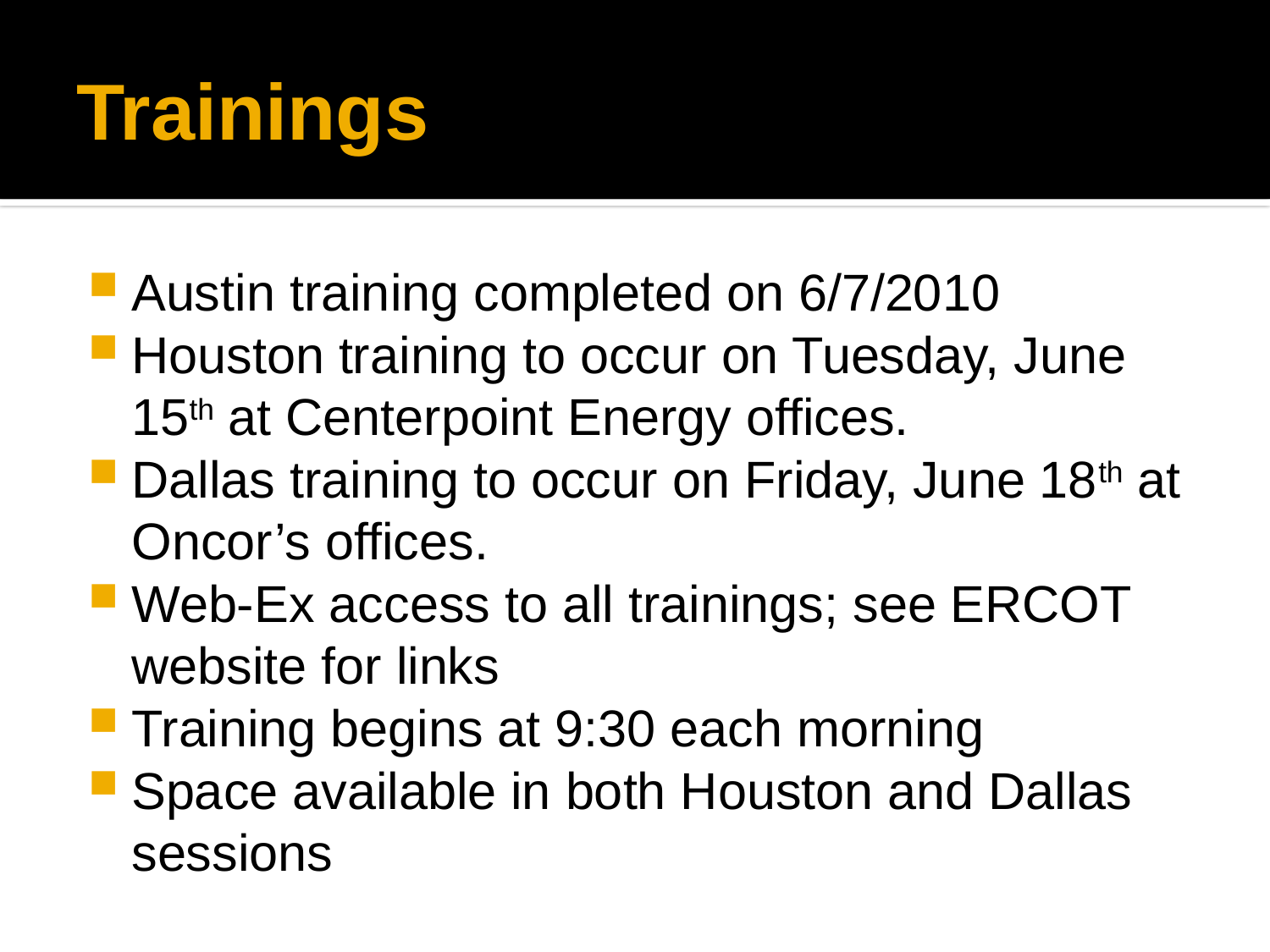

# Trainings
Austin training completed on 6/7/2010
Houston training to occur on Tuesday, June 15th at Centerpoint Energy offices.
Dallas training to occur on Friday, June 18th at Oncor’s offices.
Web-Ex access to all trainings; see ERCOT website for links
Training begins at 9:30 each morning
Space available in both Houston and Dallas sessions